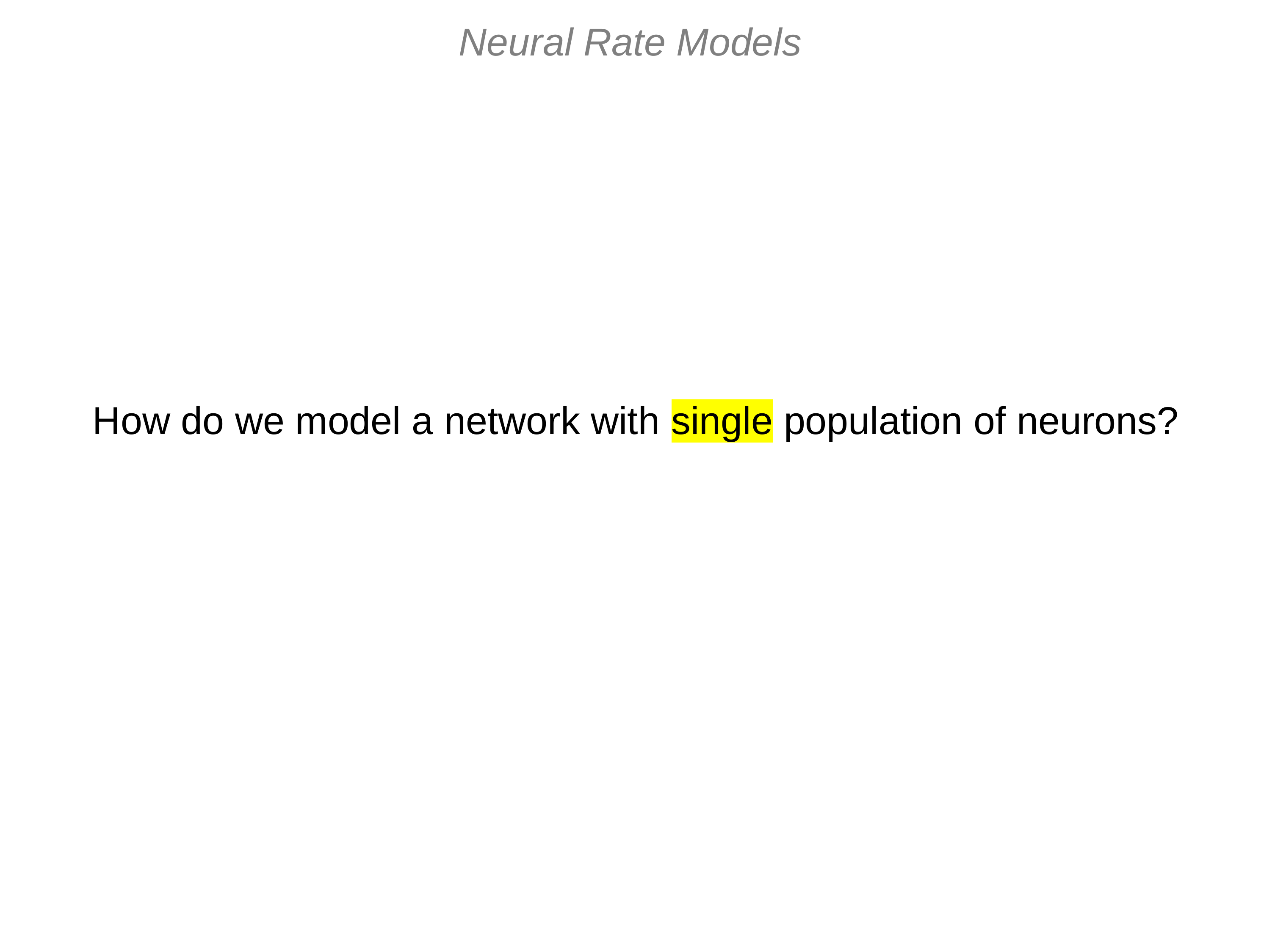

Neural Rate Models
How do we model a network with single population of neurons?